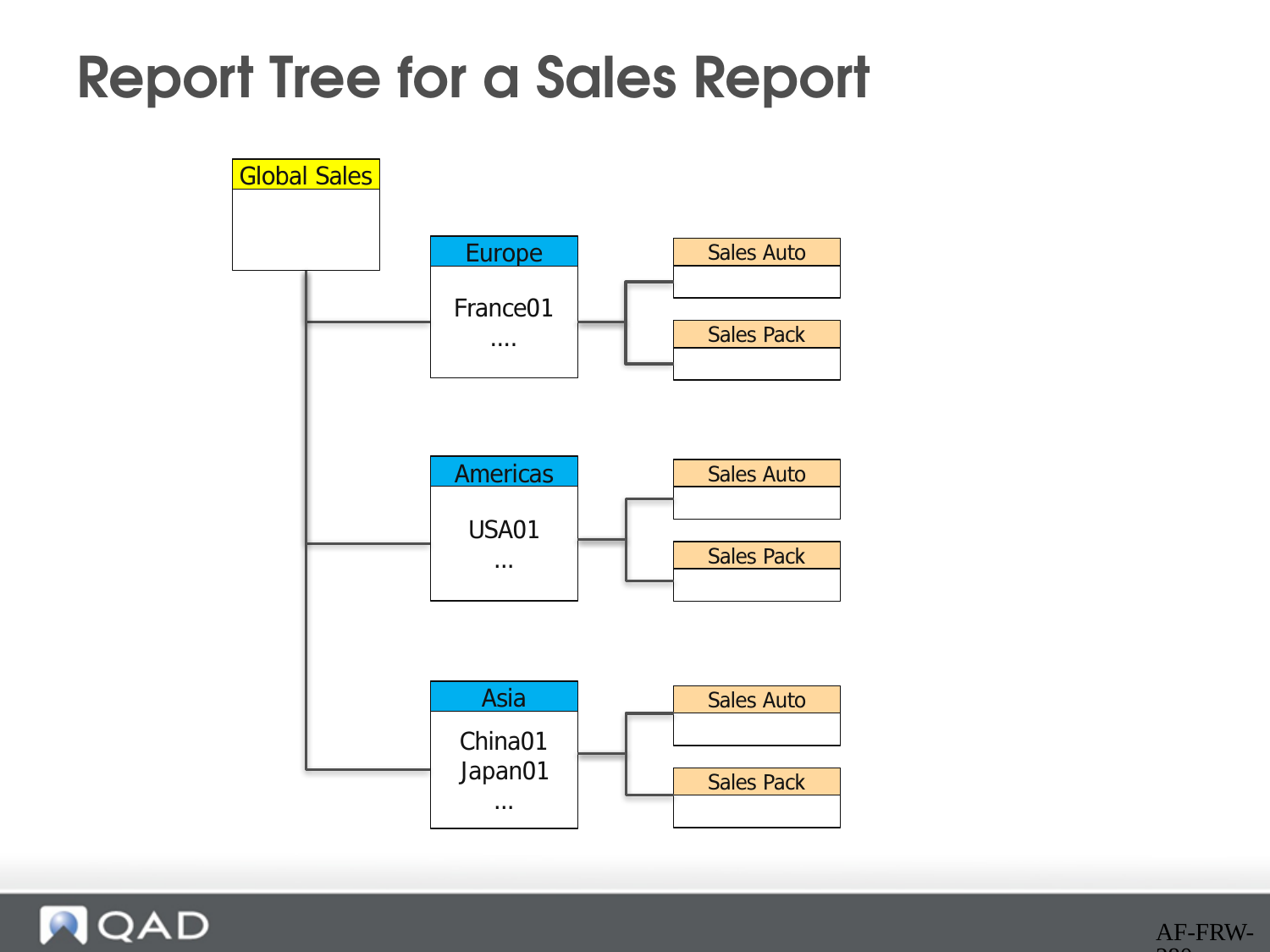

# Report Tree for a Sales Report
Global Sales

Europe
Sales Auto

Sales Pack

France01
….
Americas
Sales Auto

Sales Pack

USA01
…
Asia
Sales Auto

Sales Pack

China01
Japan01
…
AF-FRW-280